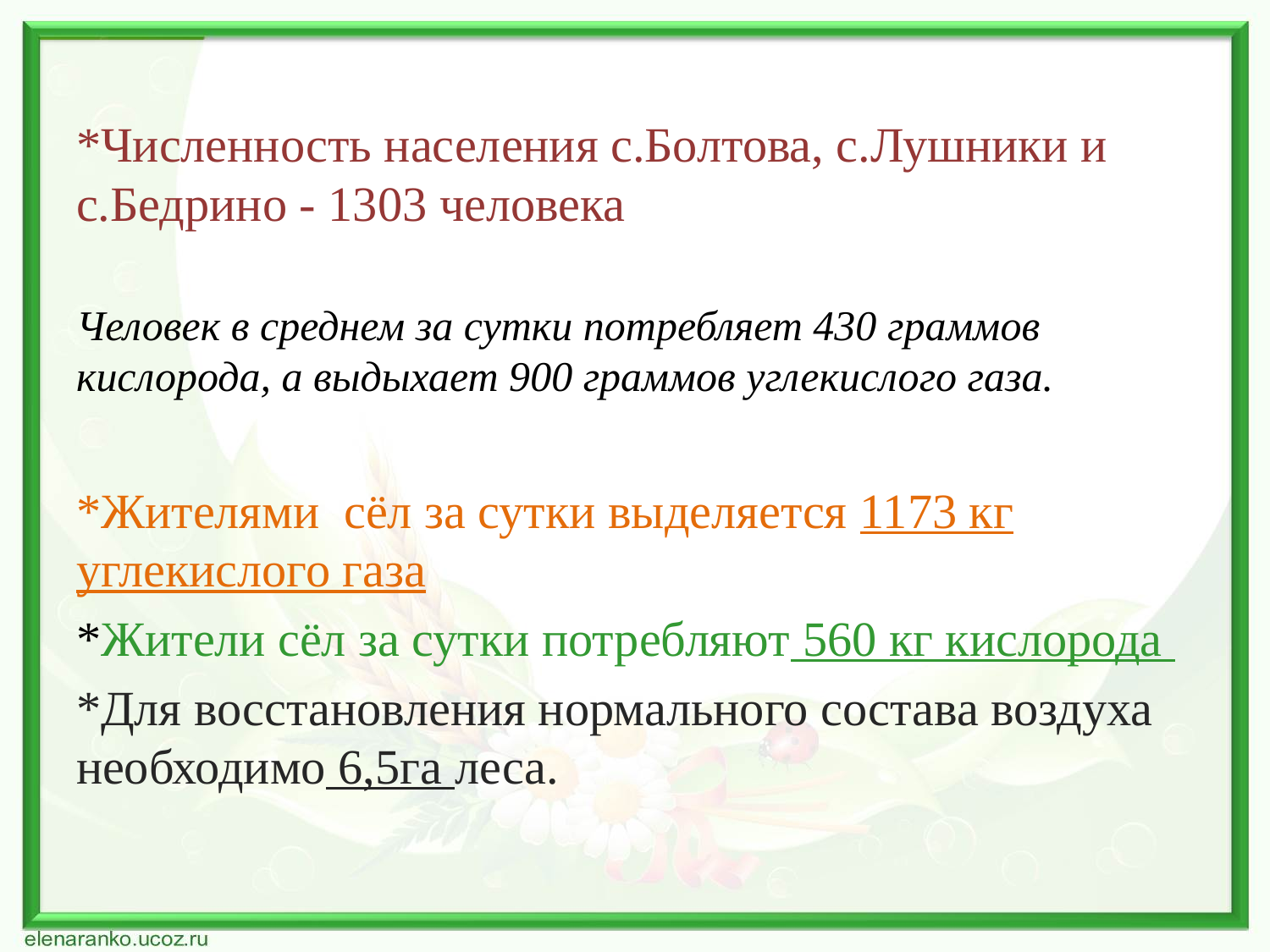

*Численность населения с.Болтова, с.Лушники и с.Бедрино - 1303 человека

Человек в среднем за сутки потребляет 430 граммов кислорода, а выдыхает 900 граммов углекислого газа.

*Жителями  сёл за сутки выделяется 1173 кг углекислого газа
*Жители сёл за сутки потребляют 560 кг кислорода
*Для восстановления нормального состава воздуха необходимо 6,5га леса.